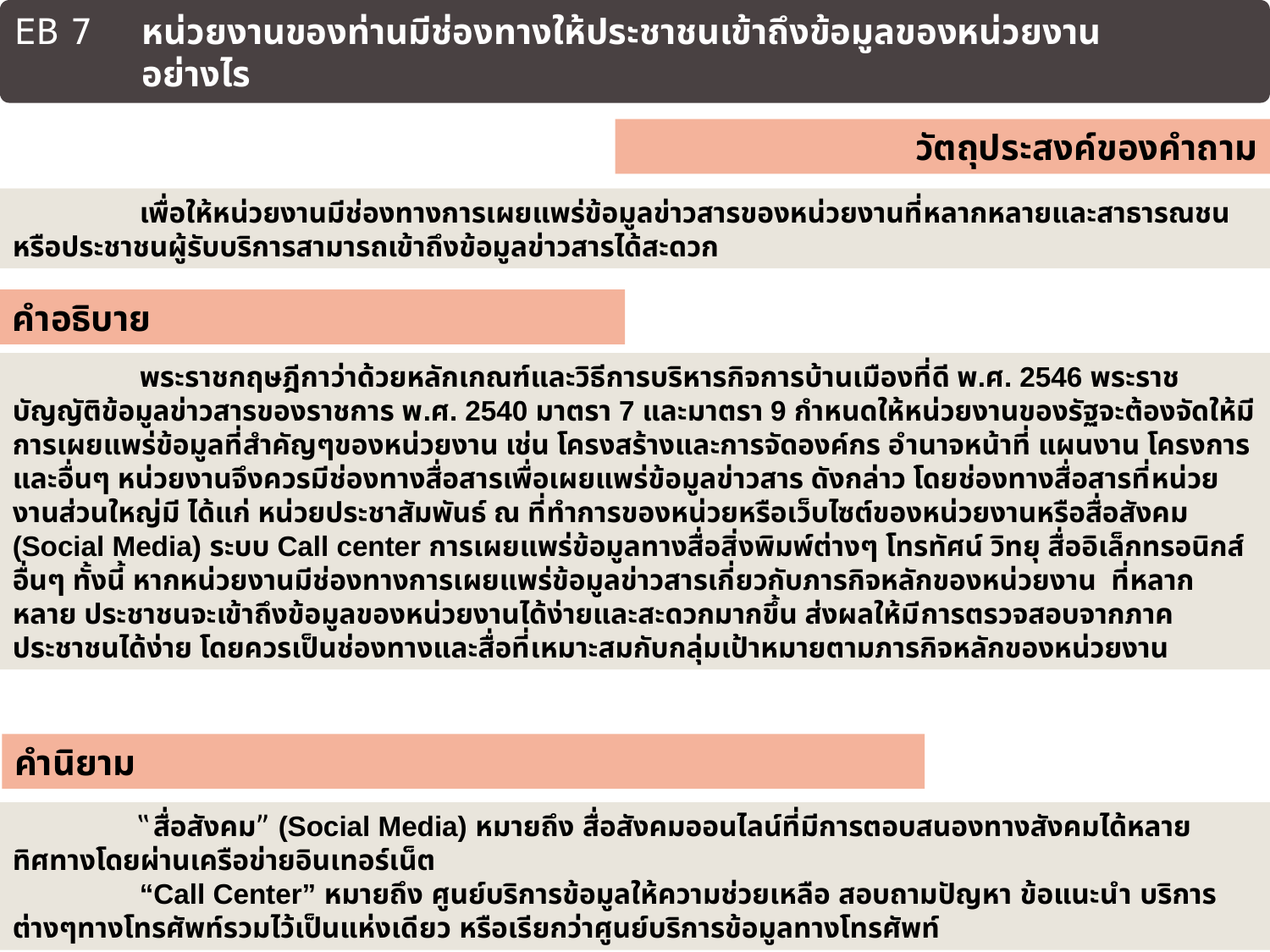

EB 7	หน่วยงานของท่านมีช่องทางให้ประชาชนเข้าถึงข้อมูลของหน่วยงาน
	อย่างไร
วัตถุประสงค์ของคำถาม
	เพื่อให้หน่วยงานมีช่องทางการเผยแพร่ข้อมูลข่าวสารของหน่วยงานที่หลากหลายและสาธารณชนหรือประชาชนผู้รับบริการสามารถเข้าถึงข้อมูลข่าวสารได้สะดวก
คำอธิบาย
	พระราชกฤษฎีกาว่าด้วยหลักเกณฑ์และวิธีการบริหารกิจการบ้านเมืองที่ดี พ.ศ. 2546 พระราชบัญญัติข้อมูลข่าวสารของราชการ พ.ศ. 2540 มาตรา 7 และมาตรา 9 กำหนดให้หน่วยงานของรัฐจะต้องจัดให้มีการเผยแพร่ข้อมูลที่สำคัญๆของหน่วยงาน เช่น โครงสร้างและการจัดองค์กร อำนาจหน้าที่ แผนงาน โครงการและอื่นๆ หน่วยงานจึงควรมีช่องทางสื่อสารเพื่อเผยแพร่ข้อมูลข่าวสาร ดังกล่าว โดยช่องทางสื่อสารที่หน่วยงานส่วนใหญ่มี ได้แก่ หน่วยประชาสัมพันธ์ ณ ที่ทำการของหน่วยหรือเว็บไซต์ของหน่วยงานหรือสื่อสังคม (Social Media) ระบบ Call center การเผยแพร่ข้อมูลทางสื่อสิ่งพิมพ์ต่างๆ โทรทัศน์ วิทยุ สื่ออิเล็กทรอนิกส์อื่นๆ ทั้งนี้ หากหน่วยงานมีช่องทางการเผยแพร่ข้อมูลข่าวสารเกี่ยวกับภารกิจหลักของหน่วยงาน  ที่หลากหลาย ประชาชนจะเข้าถึงข้อมูลของหน่วยงานได้ง่ายและสะดวกมากขึ้น ส่งผลให้มีการตรวจสอบจากภาคประชาชนได้ง่าย โดยควรเป็นช่องทางและสื่อที่เหมาะสมกับกลุ่มเป้าหมายตามภารกิจหลักของหน่วยงาน
คำนิยาม
	“สื่อสังคม” (Social Media) หมายถึง สื่อสังคมออนไลน์ที่มีการตอบสนองทางสังคมได้หลายทิศทางโดยผ่านเครือข่ายอินเทอร์เน็ต
	“Call Center” หมายถึง ศูนย์บริการข้อมูลให้ความช่วยเหลือ สอบถามปัญหา ข้อแนะนำ บริการต่างๆทางโทรศัพท์รวมไว้เป็นแห่งเดียว หรือเรียกว่าศูนย์บริการข้อมูลทางโทรศัพท์